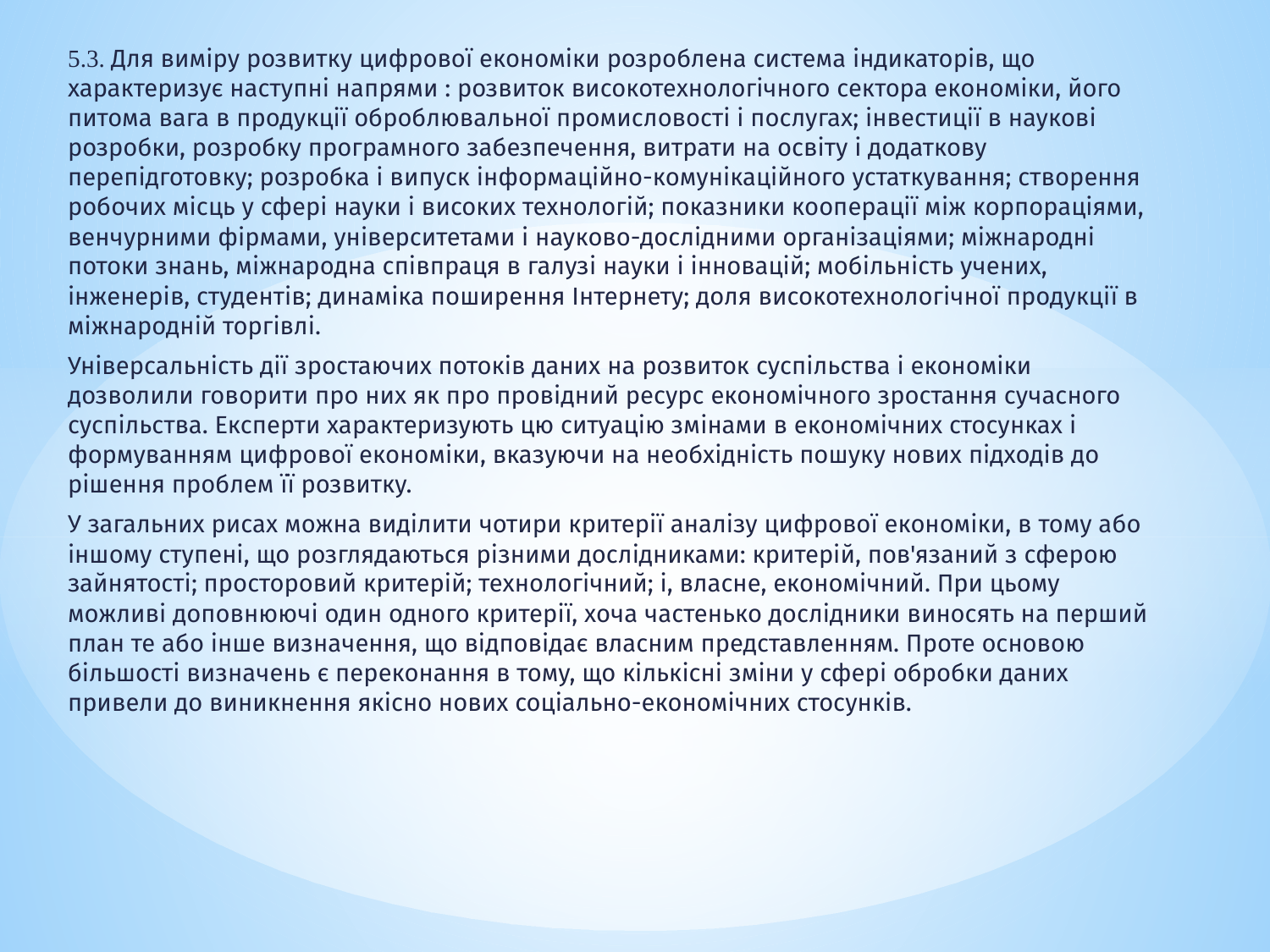

5.3. Для виміру розвитку цифрової економіки розроблена система індикаторів, що характеризує наступні напрями : розвиток високотехнологічного сектора економіки, його питома вага в продукції оброблювальної промисловості і послугах; інвестиції в наукові розробки, розробку програмного забезпечення, витрати на освіту і додаткову перепідготовку; розробка і випуск інформаційно-комунікаційного устаткування; створення робочих місць у сфері науки і високих технологій; показники кооперації між корпораціями, венчурними фірмами, університетами і науково-дослідними організаціями; міжнародні потоки знань, міжнародна співпраця в галузі науки і інновацій; мобільність учених, інженерів, студентів; динаміка поширення Інтернету; доля високотехнологічної продукції в міжнародній торгівлі.
Універсальність дії зростаючих потоків даних на розвиток суспільства і економіки дозволили говорити про них як про провідний ресурс економічного зростання сучасного суспільства. Експерти характеризують цю ситуацію змінами в економічних стосунках і формуванням цифрової економіки, вказуючи на необхідність пошуку нових підходів до рішення проблем її розвитку.
У загальних рисах можна виділити чотири критерії аналізу цифрової економіки, в тому або іншому ступені, що розглядаються різними дослідниками: критерій, пов'язаний з сферою зайнятості; просторовий критерій; технологічний; і, власне, економічний. При цьому можливі доповнюючі один одного критерії, хоча частенько дослідники виносять на перший план те або інше визначення, що відповідає власним представленням. Проте основою більшості визначень є переконання в тому, що кількісні зміни у сфері обробки даних привели до виникнення якісно нових соціально-економічних стосунків.